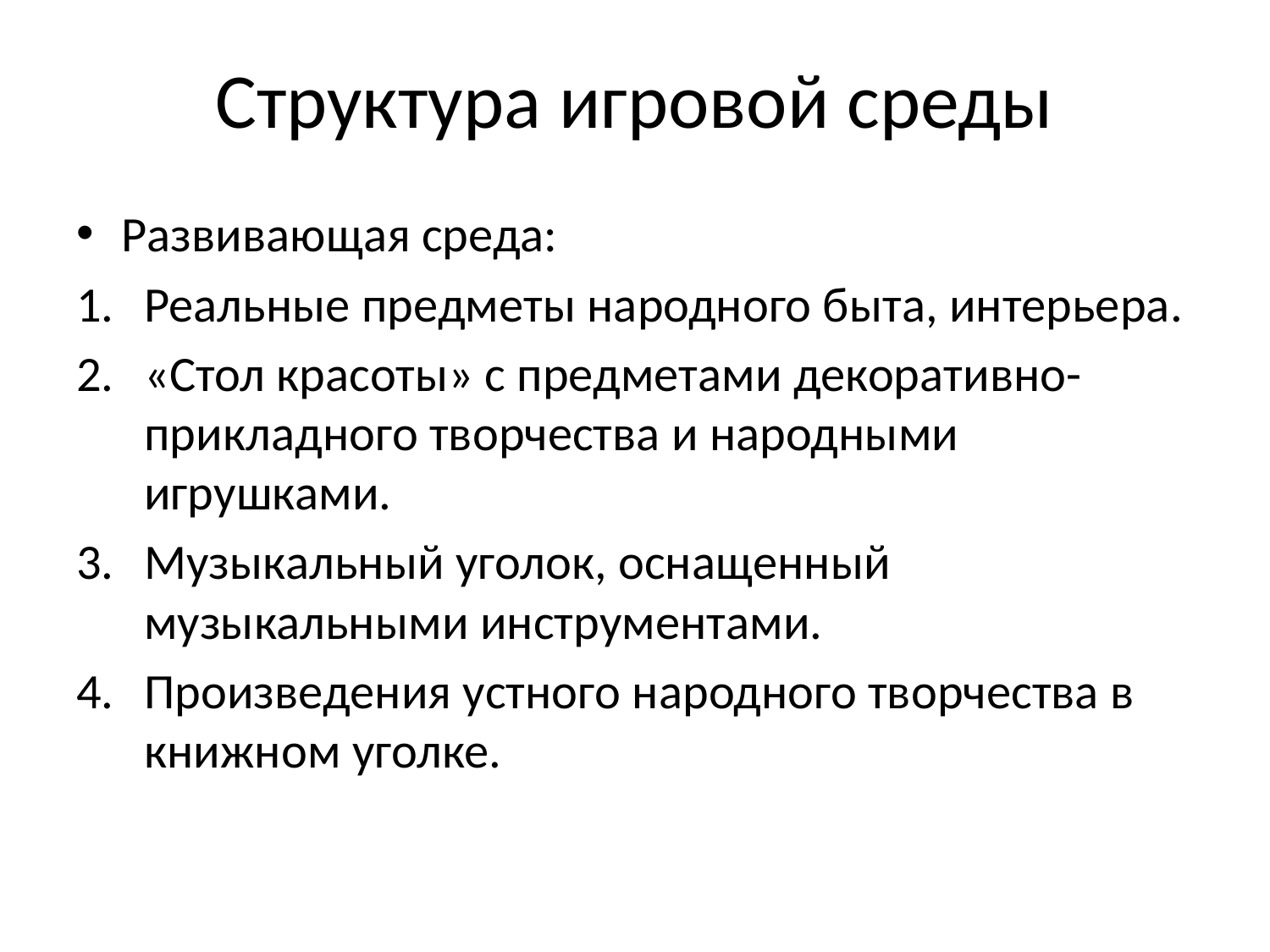

# Структура игровой среды
Развивающая среда:
Реальные предметы народного быта, интерьера.
«Стол красоты» с предметами декоративно-прикладного творчества и народными игрушками.
Музыкальный уголок, оснащенный музыкальными инструментами.
Произведения устного народного творчества в книжном уголке.